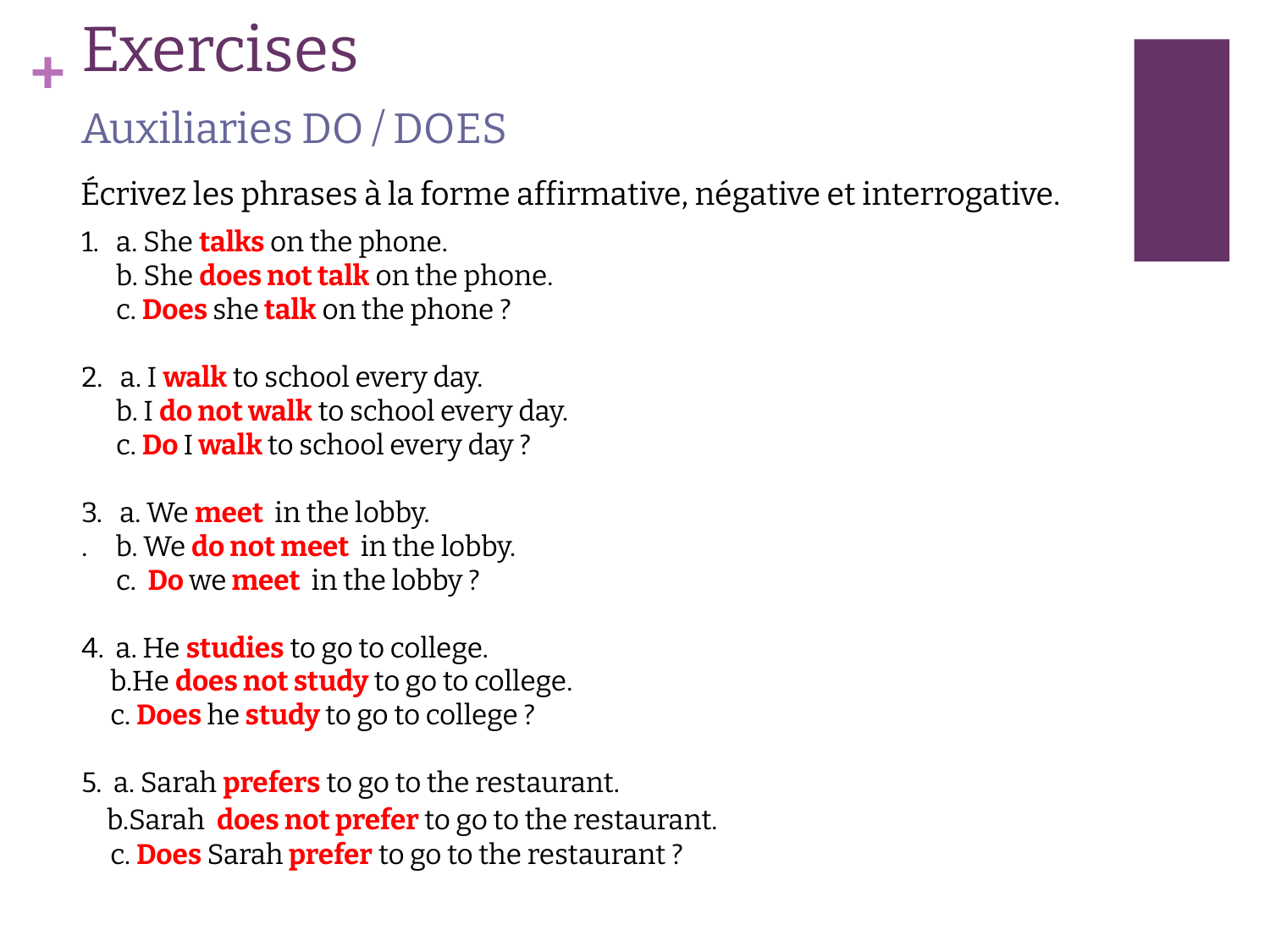

Exercises
Auxiliaries DO / DOES
Écrivez les phrases à la forme affirmative, négative et interrogative.
1.   a. She talks on the phone.
      b. She does not talk on the phone.
      c. Does she talk on the phone ?

2.   a. I walk to school every day.
      b. I do not walk to school every day.
      c. Do I walk to school every day ?

3.   a. We meet  in the lobby.
.     b. We do not meet  in the lobby.
      c.  Do we meet  in the lobby ?

4.  a. He studies to go to college.
     b.He does not study to go to college.
     c. Does he study to go to college ?

5.  a. Sarah prefers to go to the restaurant.
    b.Sarah  does not prefer to go to the restaurant.
     c. Does Sarah prefer to go to the restaurant ?